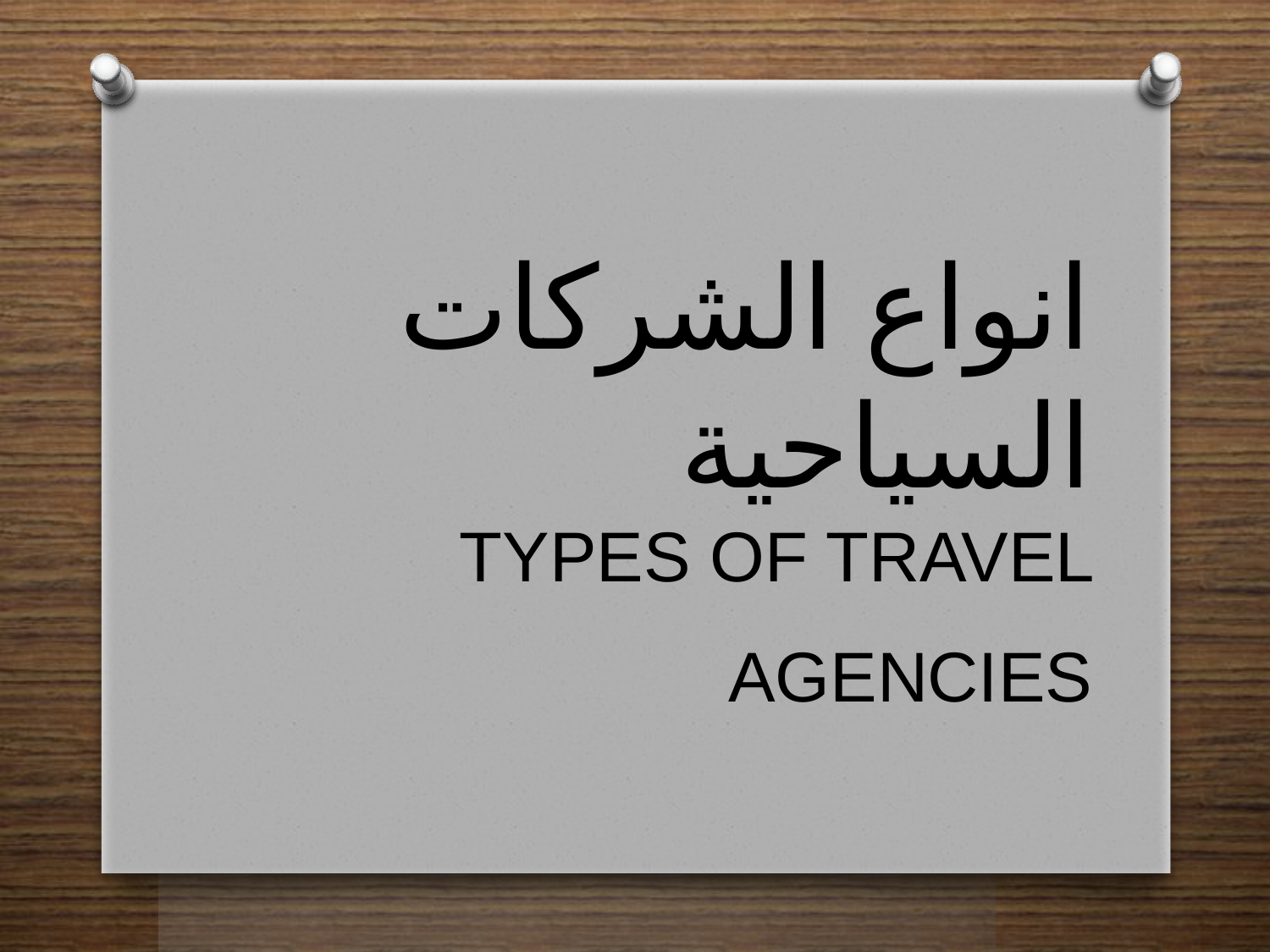

انواع الشركات السياحية
TYPES OF TRAVEL AGENCIES